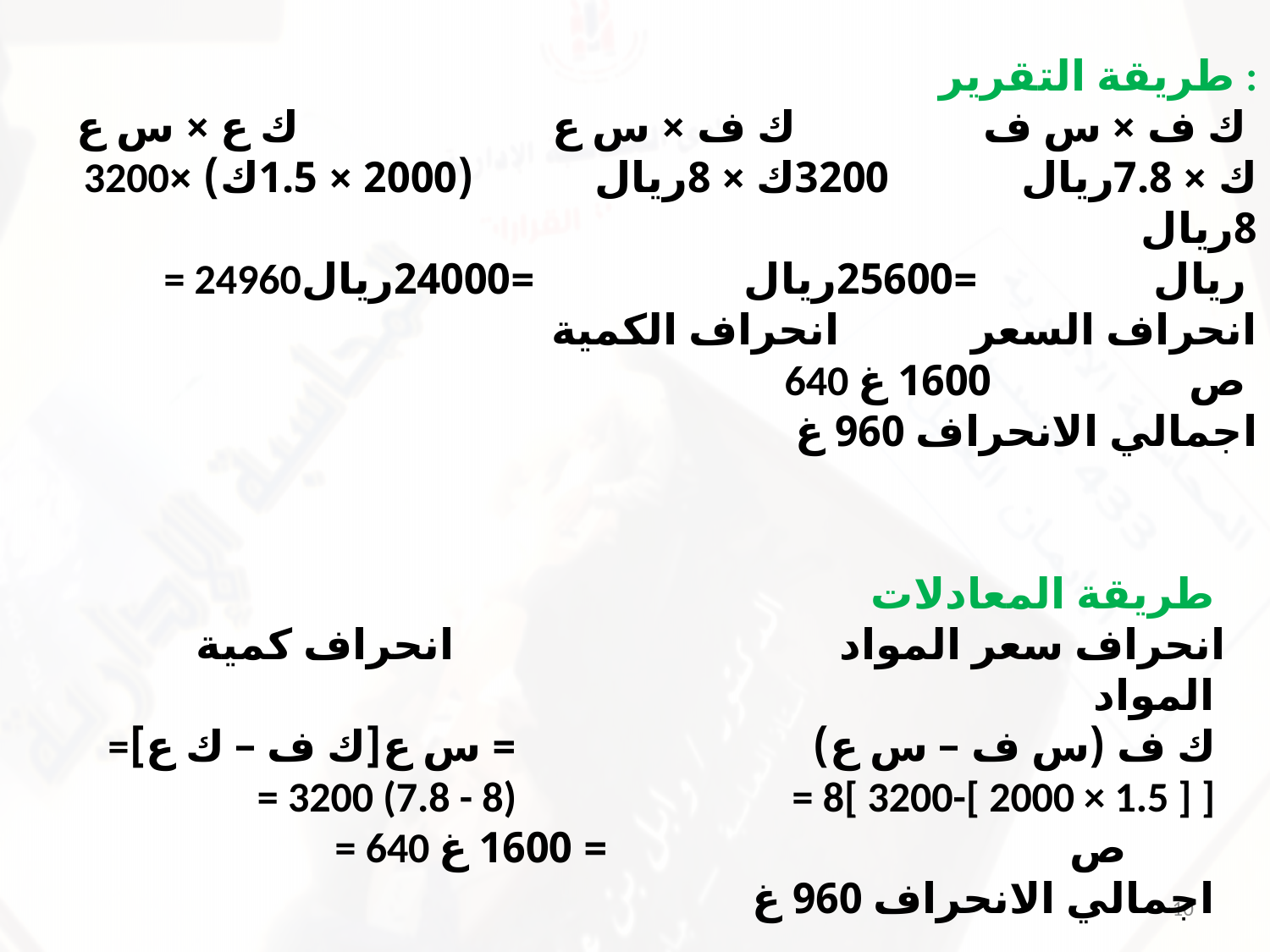

طريقة التقرير :
 ك ف × س ف                 ك ف × س ع                       ك ع × س ع
3200ك × 7.8ريال            3200ك × 8ريال           (2000 × 1.5ك) × 8ريال
= 24960ريال                =25600ريال                   =24000ريال
                       انحراف السعر            انحراف الكمية
                          640 ص                  1600 غ
                           اجمالي الانحراف 960 غ
طريقة المعادلات
انحراف سعر المواد                                   انحراف كمية المواد
=ك ف (س ف – س ع)                           = س ع[ك ف – ك ع]
= 3200 (7.8 - 8)                             = 8[ 3200-[ 2000 × 1.5 ] ]
= 640 ص                                          = 1600 غ
                              اجمالي الانحراف 960 غ
10